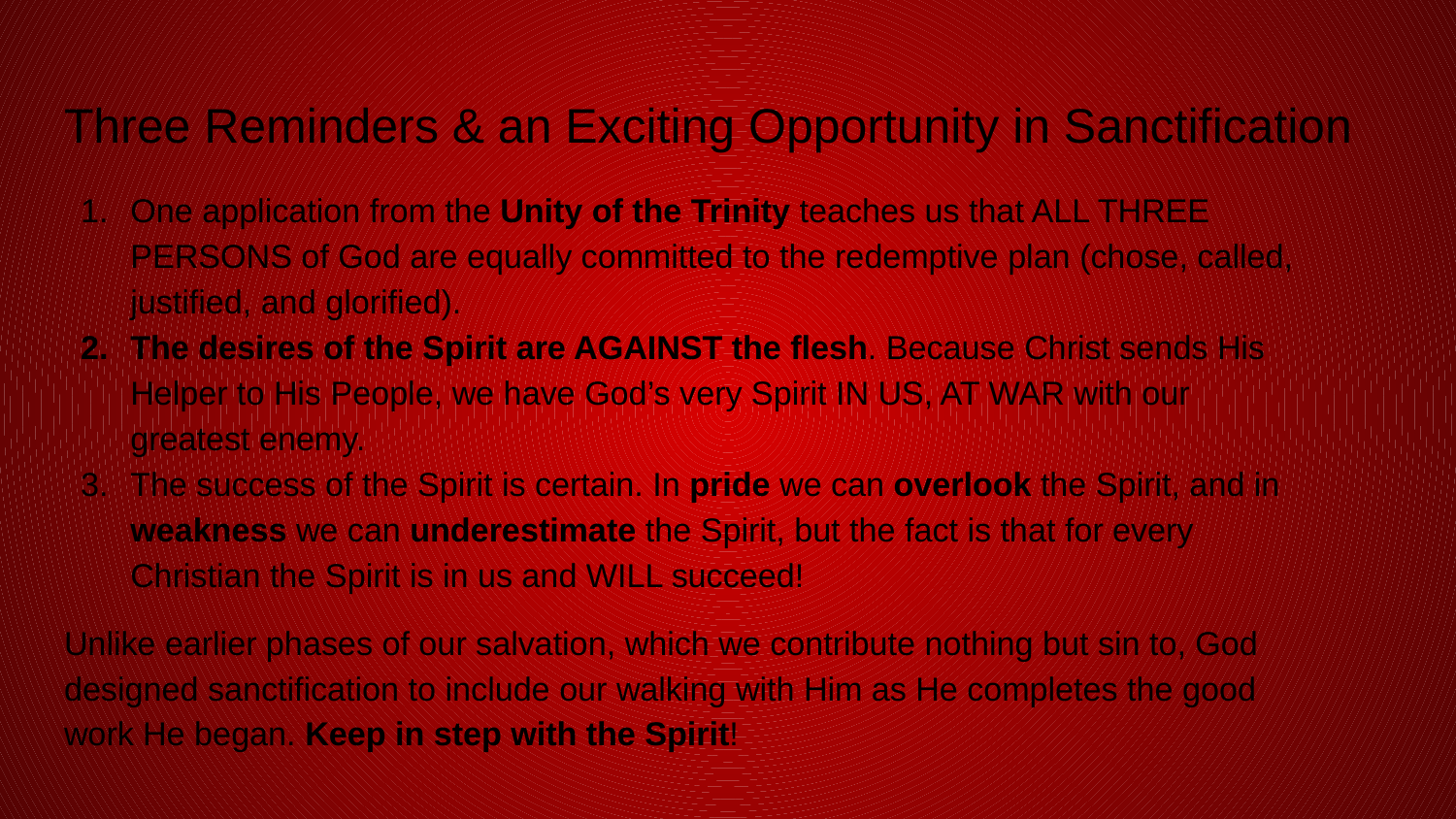

# Three Reminders & an Exciting Opportunity in Sanctification

One application from the Unity of the Trinity teaches us that ALL THREE PERSONS of God are equally committed to the redemptive plan (chose, called, justified, and glorified).
The desires of the Spirit are AGAINST the flesh. Because Christ sends His Helper to His People, we have God’s very Spirit IN US, AT WAR with our greatest enemy.
The success of the Spirit is certain. In pride we can overlook the Spirit, and in weakness we can underestimate the Spirit, but the fact is that for every Christian the Spirit is in us and WILL succeed!
Unlike earlier phases of our salvation, which we contribute nothing but sin to, God designed sanctification to include our walking with Him as He completes the good work He began. Keep in step with the Spirit!